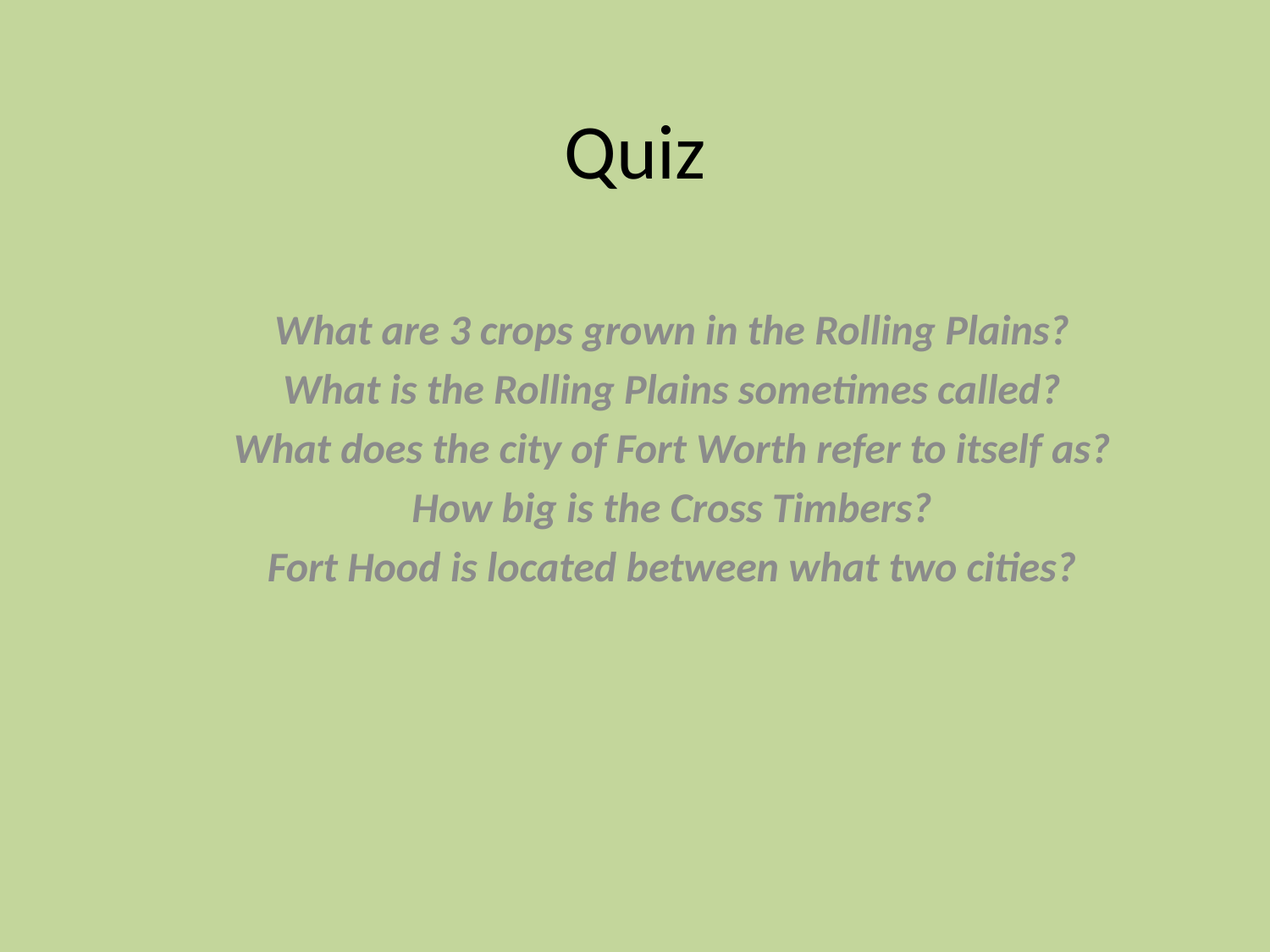

# Quiz
What are 3 crops grown in the Rolling Plains?
What is the Rolling Plains sometimes called?
What does the city of Fort Worth refer to itself as?
How big is the Cross Timbers?
Fort Hood is located between what two cities?